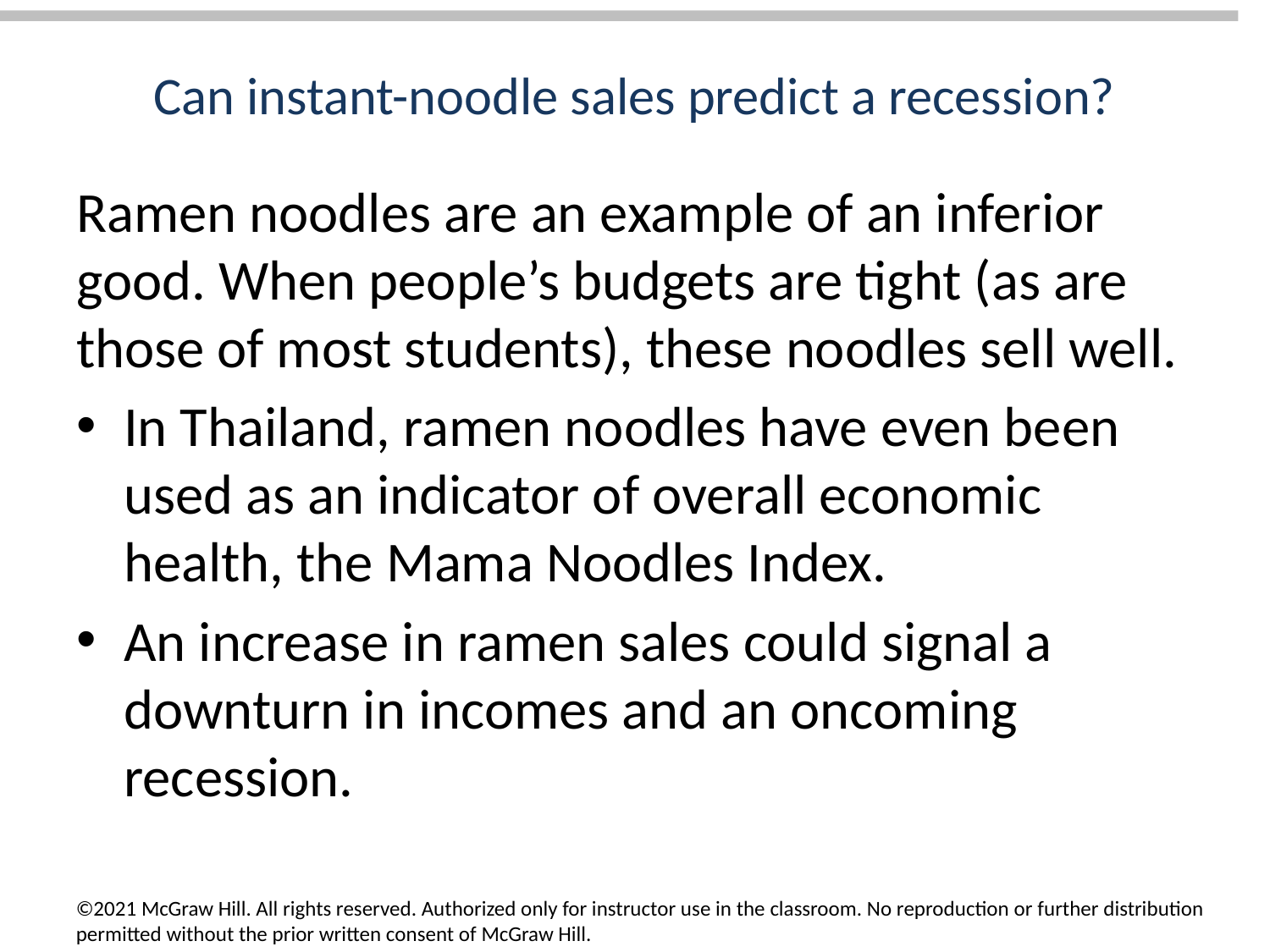

# Can instant-noodle sales predict a recession?
Ramen noodles are an example of an inferior good. When people’s budgets are tight (as are those of most students), these noodles sell well.
In Thailand, ramen noodles have even been used as an indicator of overall economic health, the Mama Noodles Index.
An increase in ramen sales could signal a downturn in incomes and an oncoming recession.